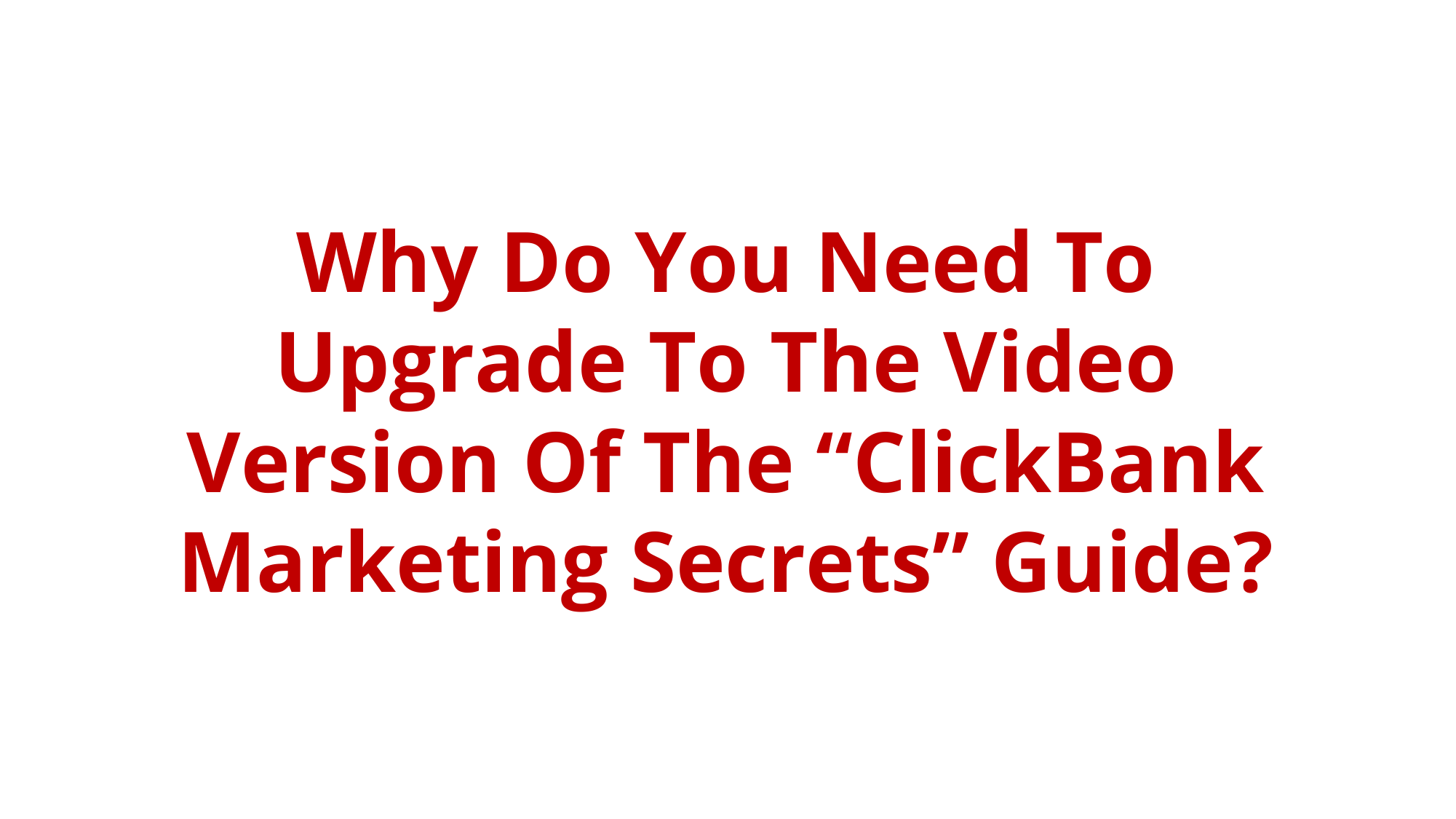

Why Do You Need To Upgrade To The Video Version Of The “ClickBank Marketing Secrets” Guide?